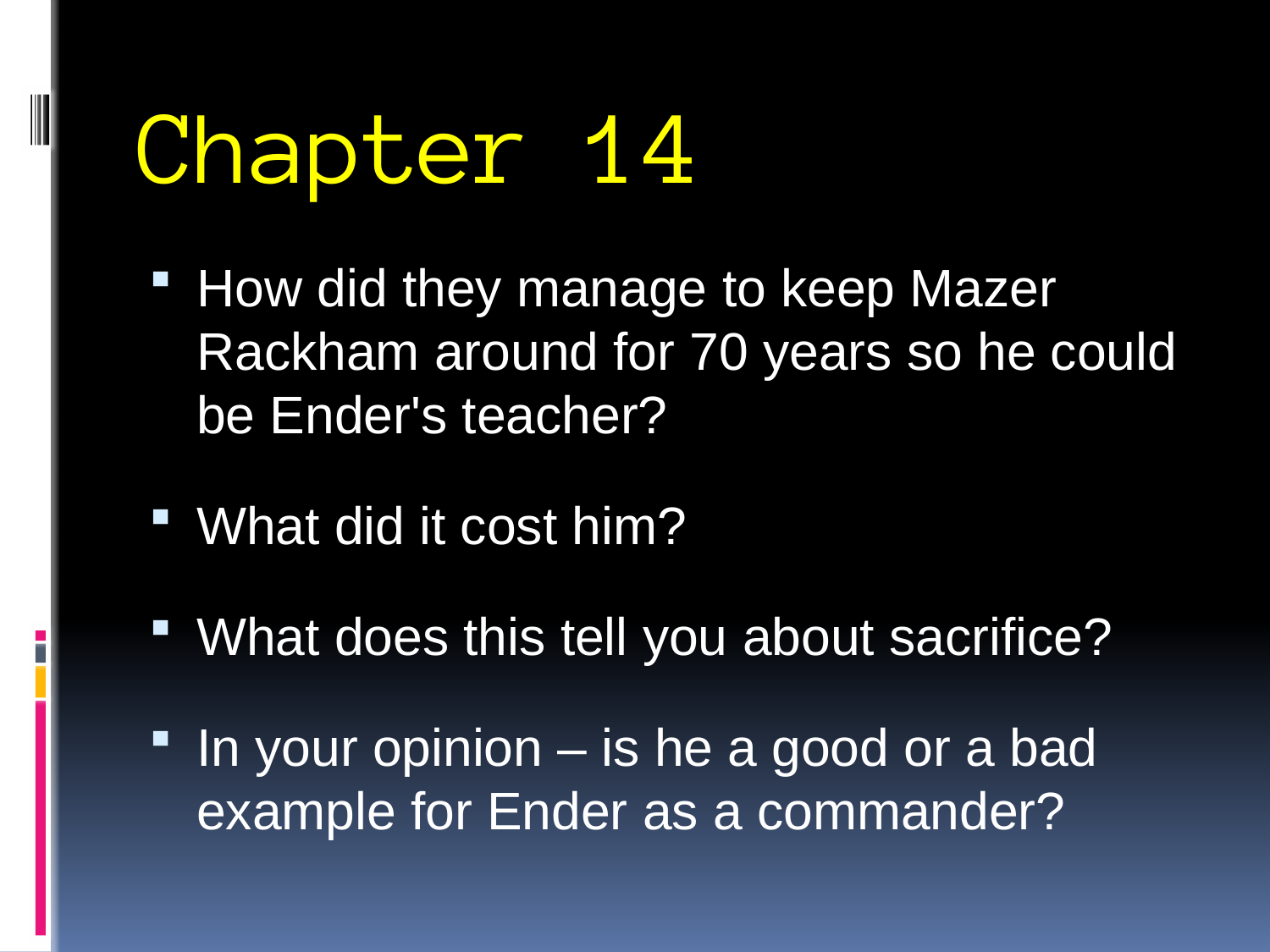

# Chapter 14
How did they manage to keep Mazer Rackham around for 70 years so he could be Ender's teacher?

What did it cost him?

What does this tell you about sacrifice?

In your opinion – is he a good or a bad example for Ender as a commander?